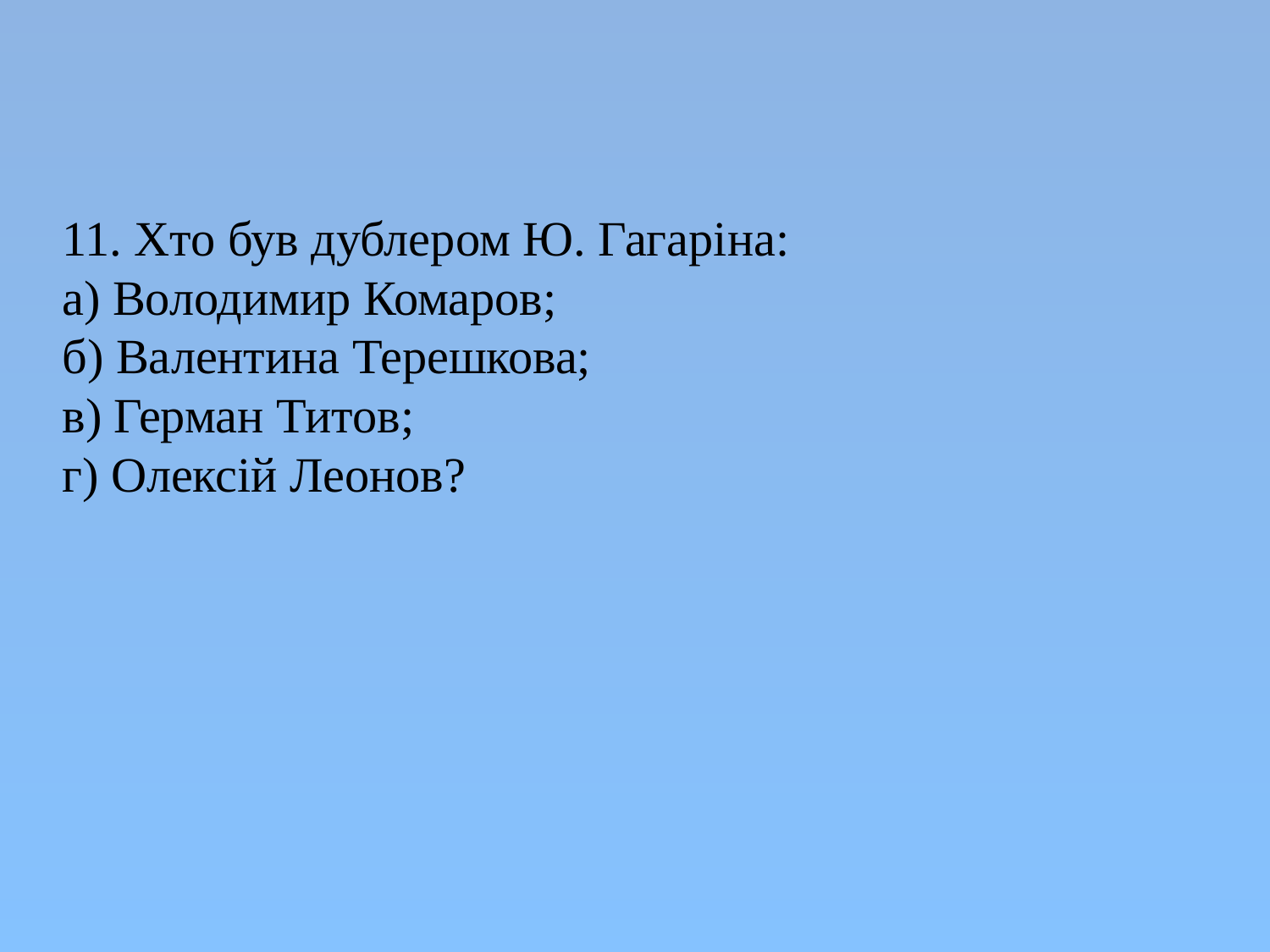

11. Хто був дублером Ю. Гагаріна:
а) Володимир Комаров;
б) Валентина Терешкова;
в) Герман Титов;
г) Олексій Леонов?